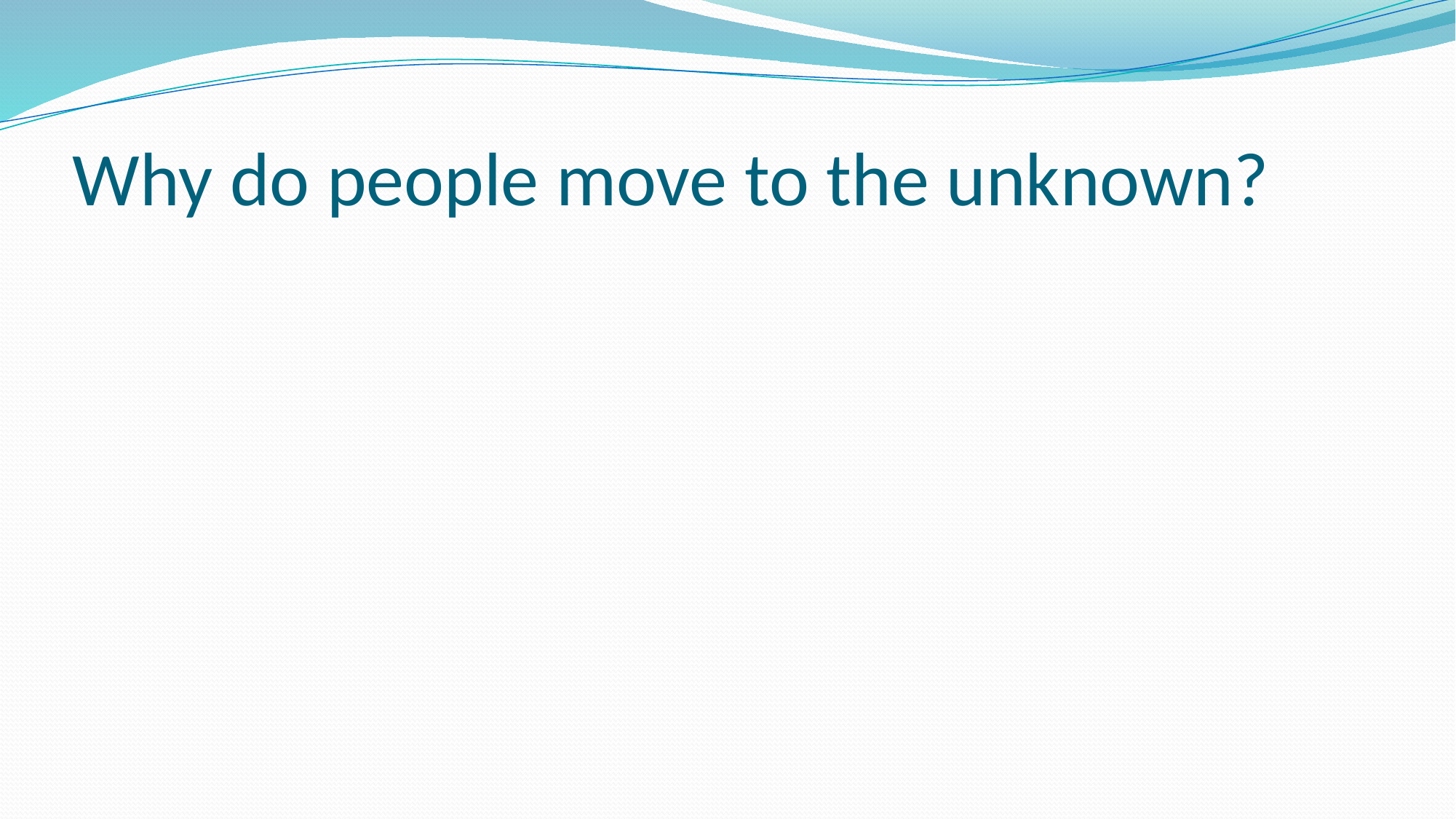

# Why do people move to the unknown?